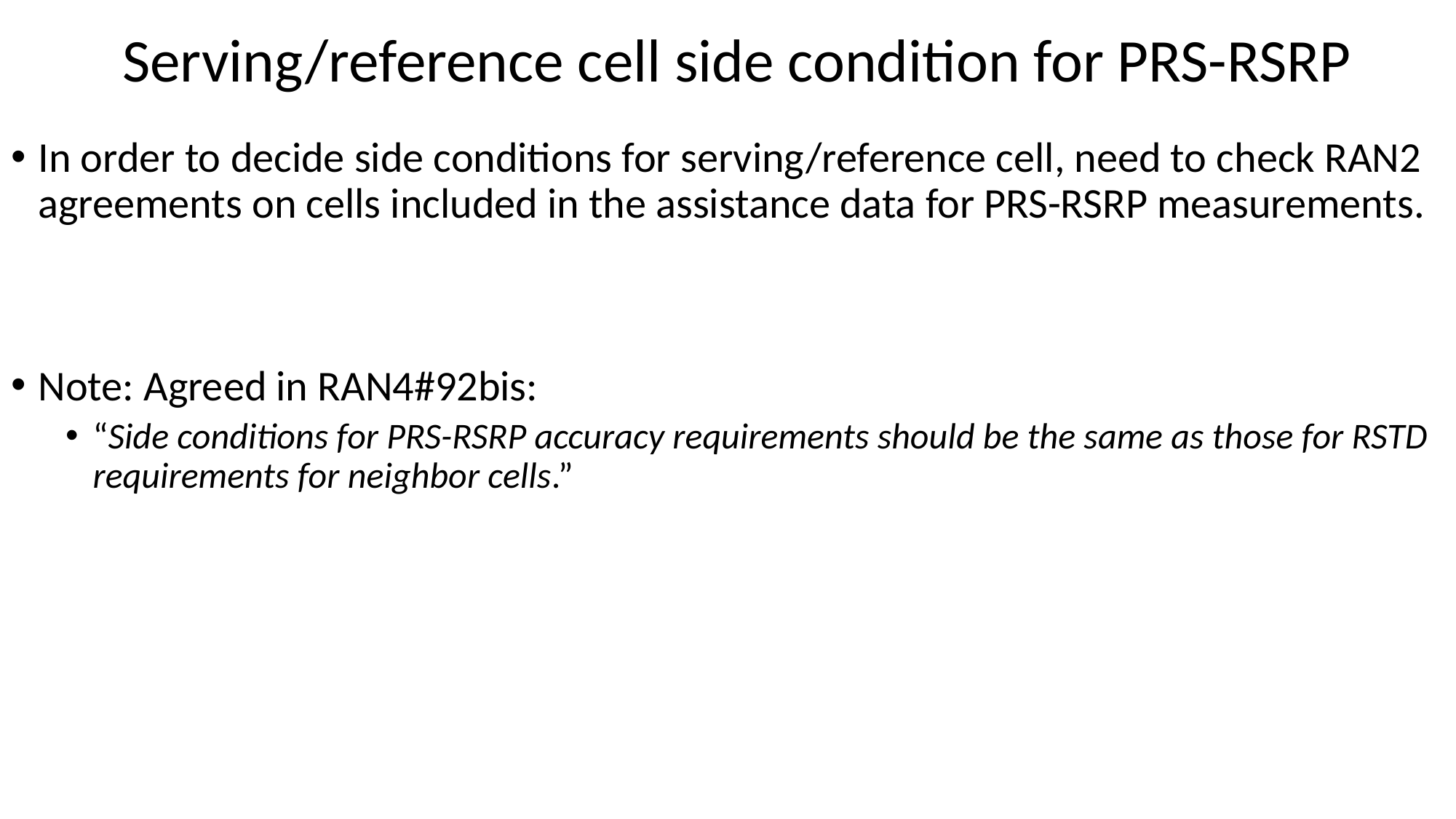

# Serving/reference cell side condition for PRS-RSRP
In order to decide side conditions for serving/reference cell, need to check RAN2 agreements on cells included in the assistance data for PRS-RSRP measurements.

Note: Agreed in RAN4#92bis:
“Side conditions for PRS-RSRP accuracy requirements should be the same as those for RSTD requirements for neighbor cells.”